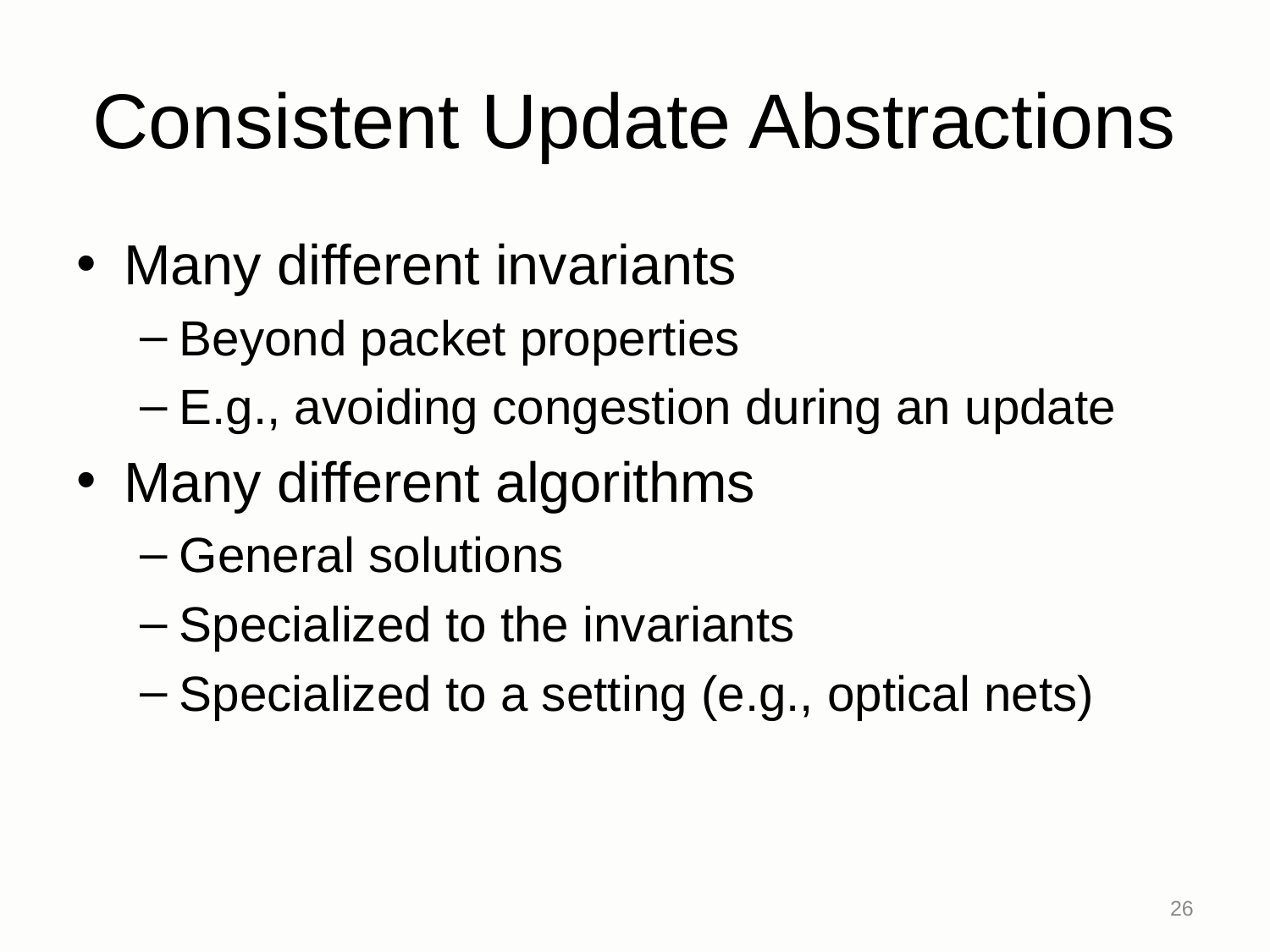

# Consistent Update Abstractions
Many different invariants
Beyond packet properties
E.g., avoiding congestion during an update
Many different algorithms
General solutions
Specialized to the invariants
Specialized to a setting (e.g., optical nets)
26